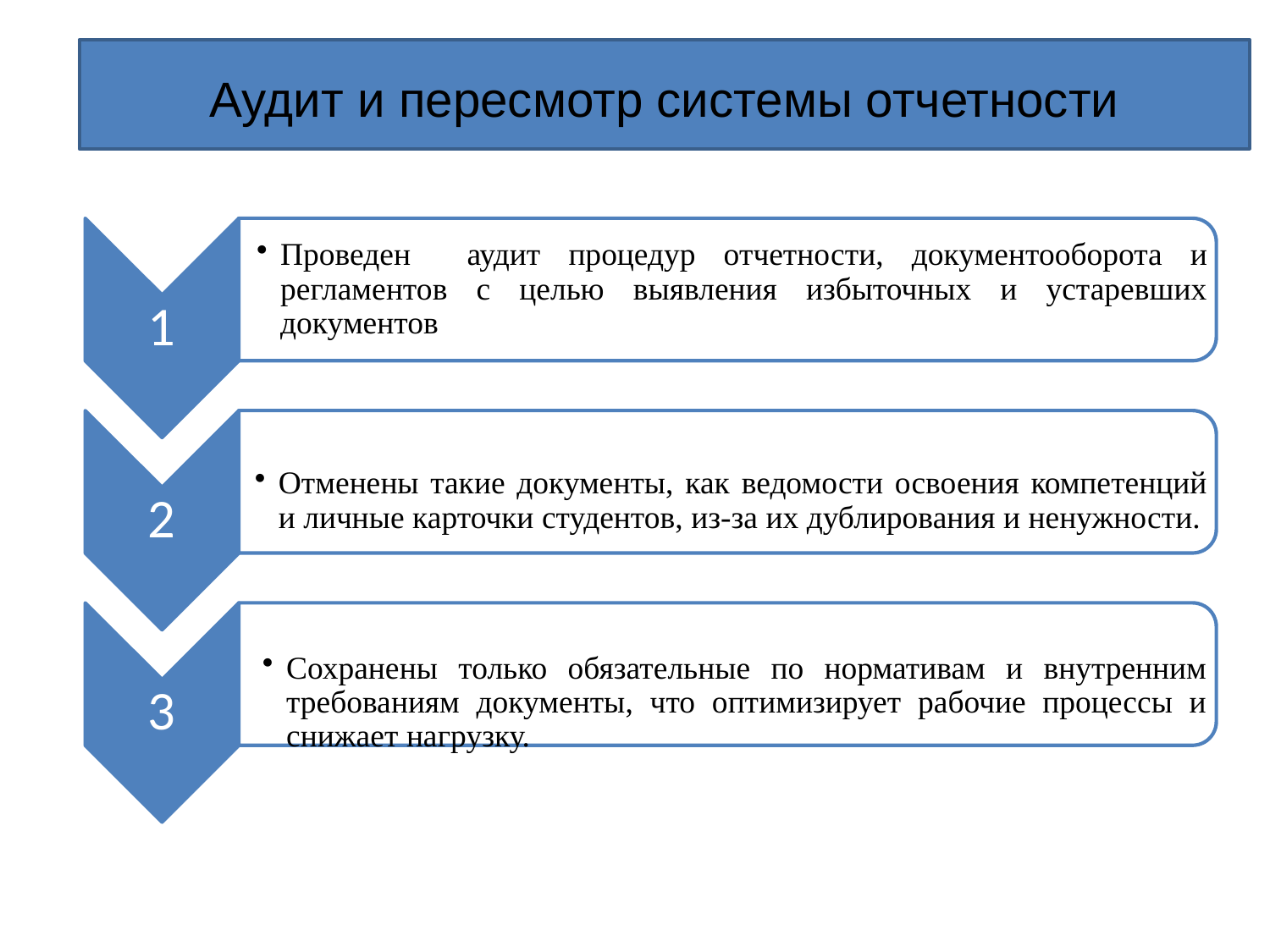

Аудит и пересмотр системы отчетности
1
Проведен  аудит процедур отчетности, документооборота и регламентов с целью выявления избыточных и устаревших документов
2

Отменены такие документы, как ведомости освоения компетенций и личные карточки студентов, из-за их дублирования и ненужности.
3

Сохранены только обязательные по нормативам и внутренним требованиям документы, что оптимизирует рабочие процессы и снижает нагрузку.